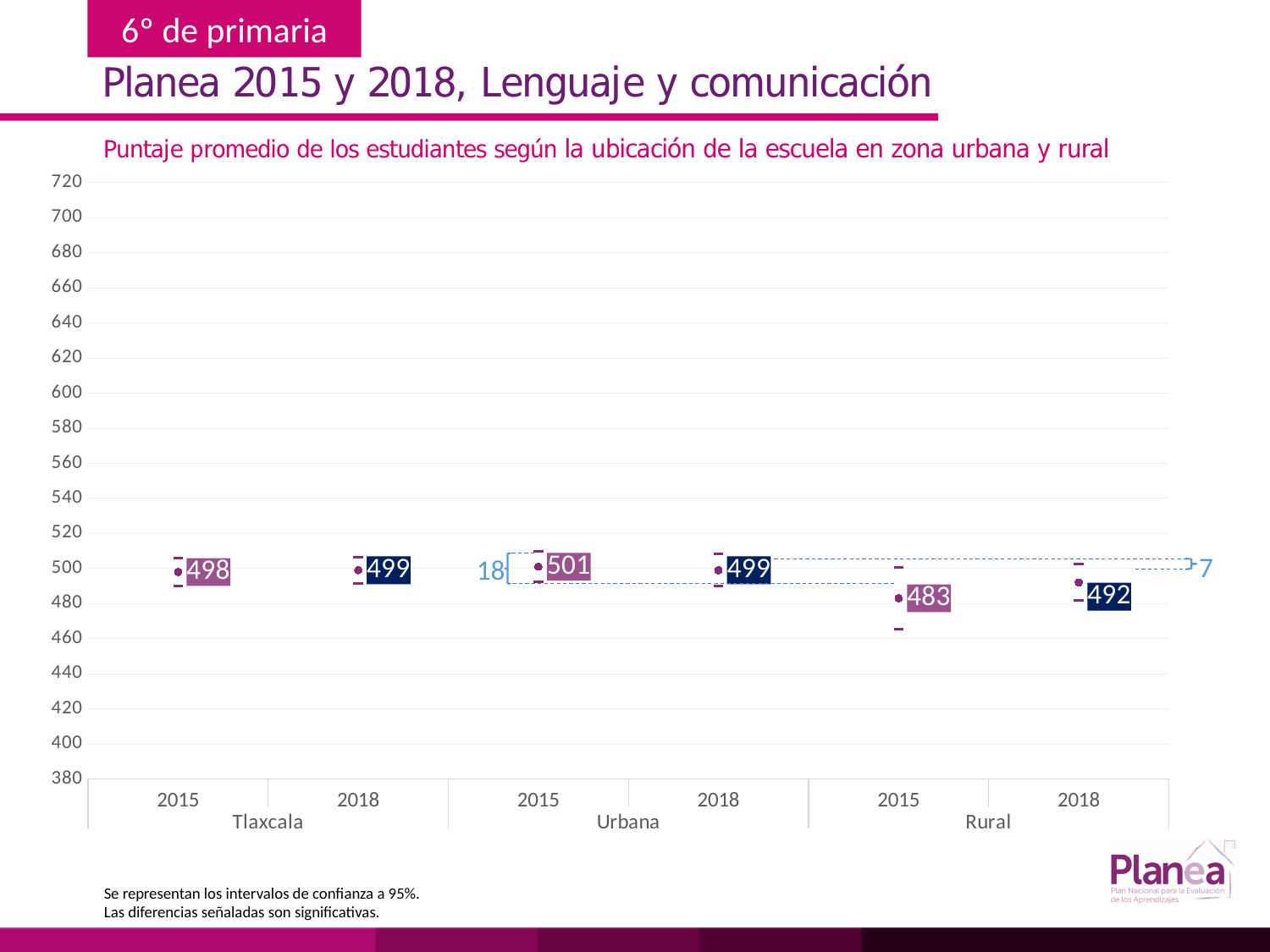

Planea 2015 y 2018, Lenguaje y comunicación

Puntaje promedio de los estudiantes según la ubicación de la escuela en zona urbana y rural

### Chart

| Category |  |  |  |
|---|---|---|---|
| 2015 | 490.239 | 505.761 | 498.0 |
| 2018 | 491.438 | 506.562 | 499.0 |
| 2015 | 492.244 | 509.756 | 501.0 |
| 2018 | 489.846 | 508.154 | 499.0 |
| 2015 | 465.488 | 500.512 | 483.0 |
| 2018 | 481.652 | 502.348 | 492.0 |
7

18

Se representan los intervalos de confianza a 95%.
Las diferencias señaladas son significativas.